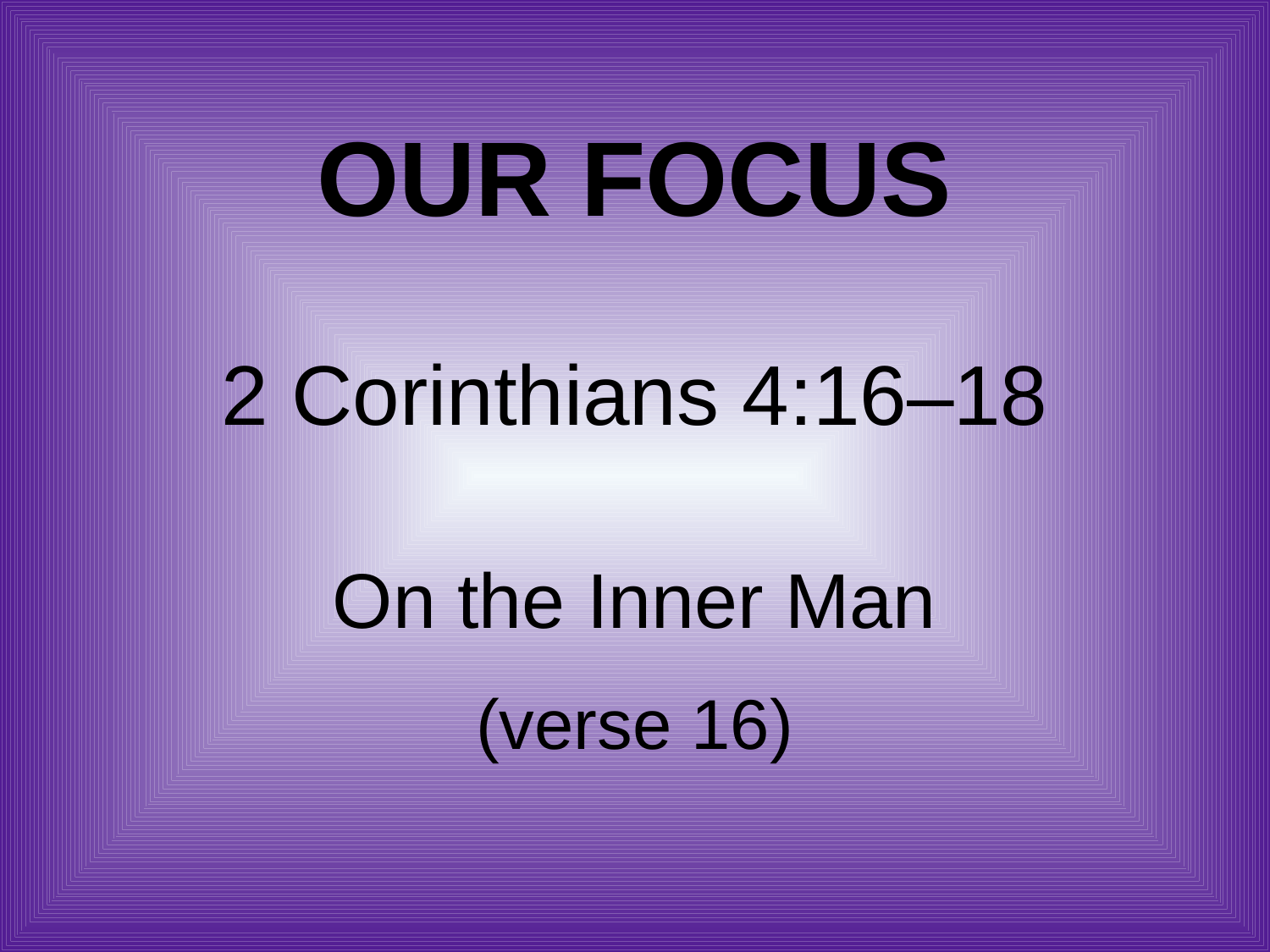

# Our Focus
2 Corinthians 4:16–18

On the Inner Man
(verse 16)